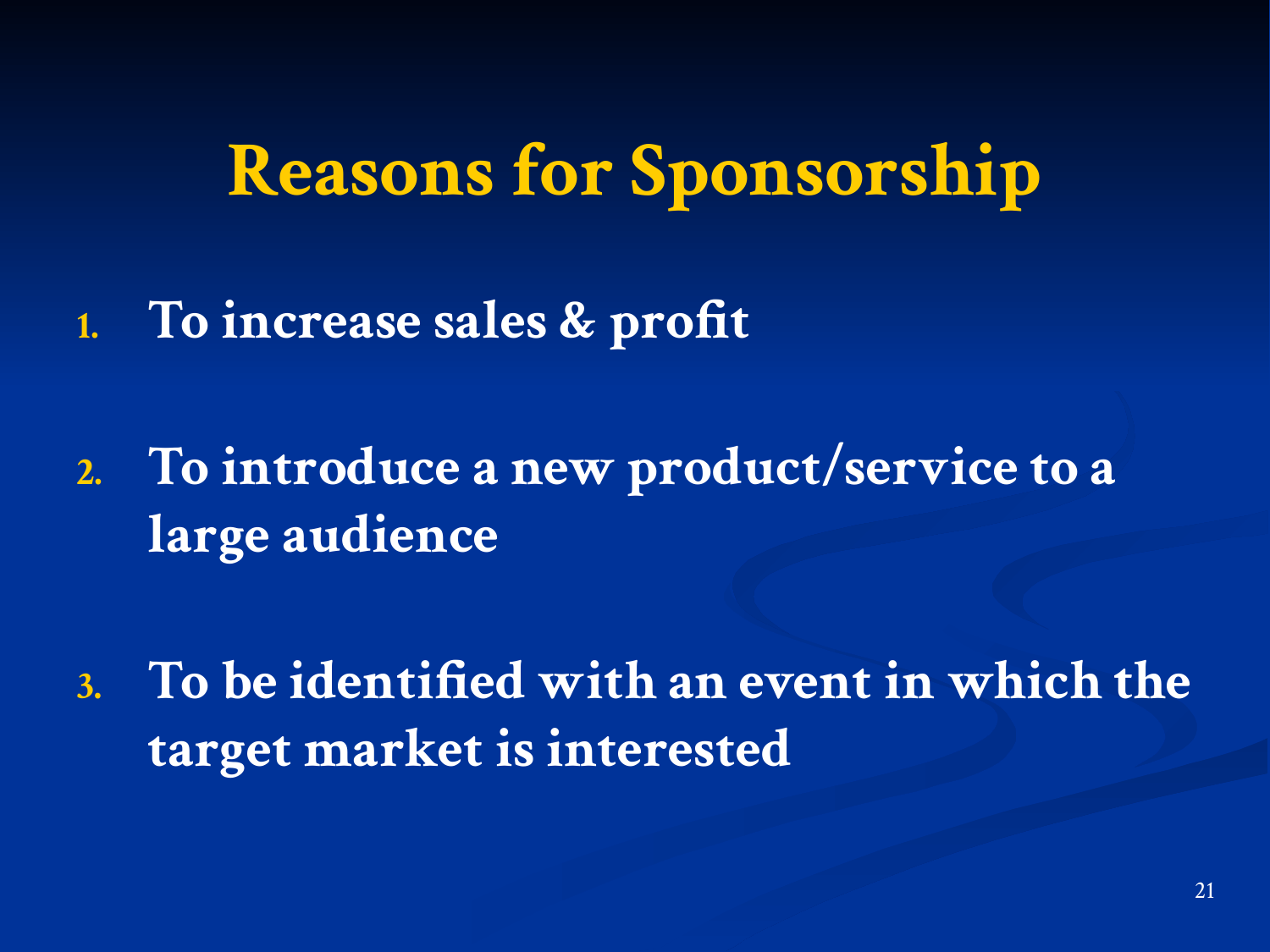

Reasons for Sponsorship
To increase sales & profit
To introduce a new product/service to a large audience
To be identified with an event in which the target market is interested
21